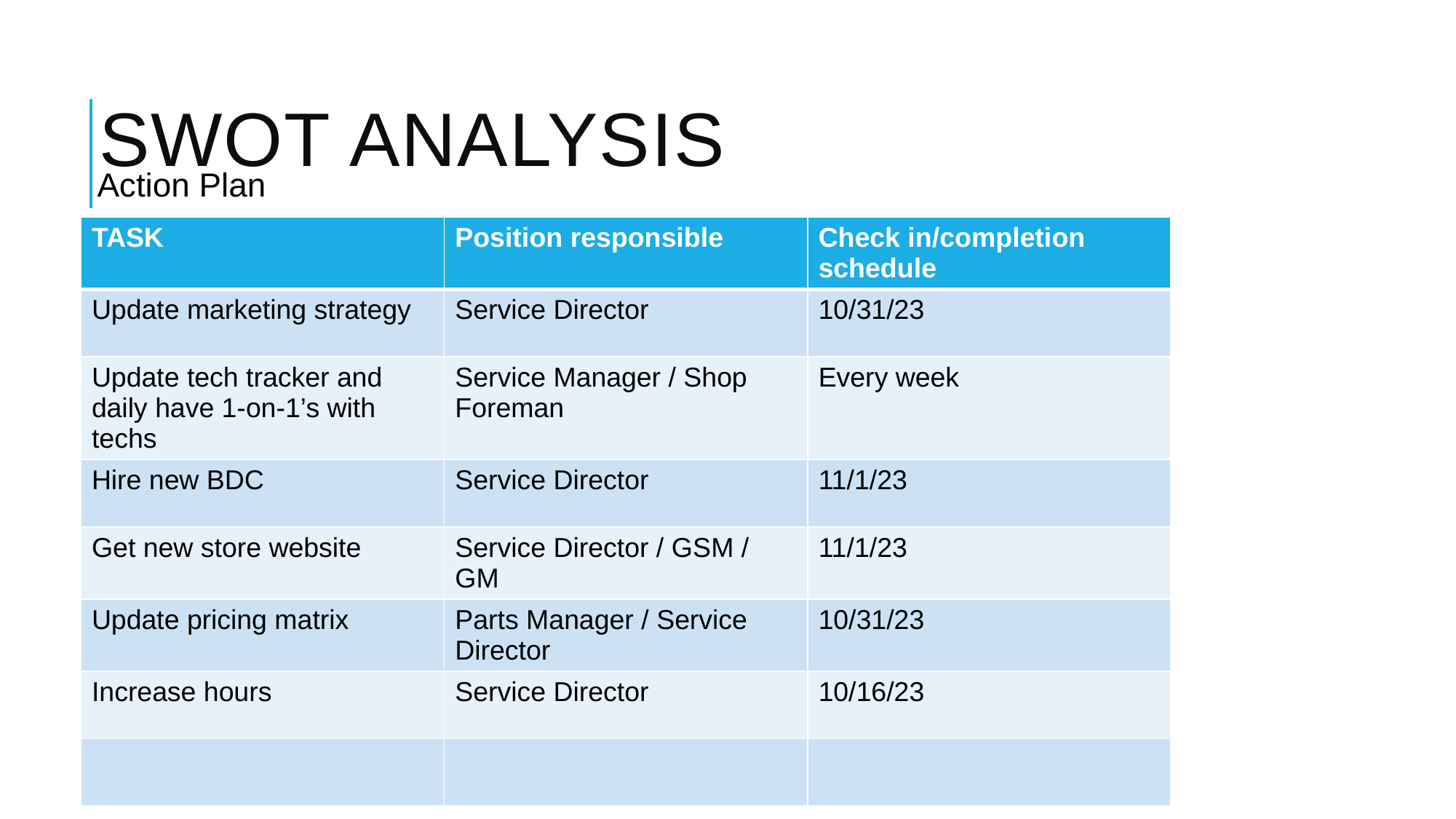

# SWOT Analysis
Action Plan

| TASK | Position responsible | Check in/completion schedule |
| --- | --- | --- |
| Update marketing strategy | Service Director | 10/31/23 |
| Update tech tracker and daily have 1-on-1’s with techs | Service Manager / Shop Foreman | Every week |
| Hire new BDC | Service Director | 11/1/23 |
| Get new store website | Service Director / GSM / GM | 11/1/23 |
| Update pricing matrix | Parts Manager / Service Director | 10/31/23 |
| Increase hours | Service Director | 10/16/23 |
|  |  |  |